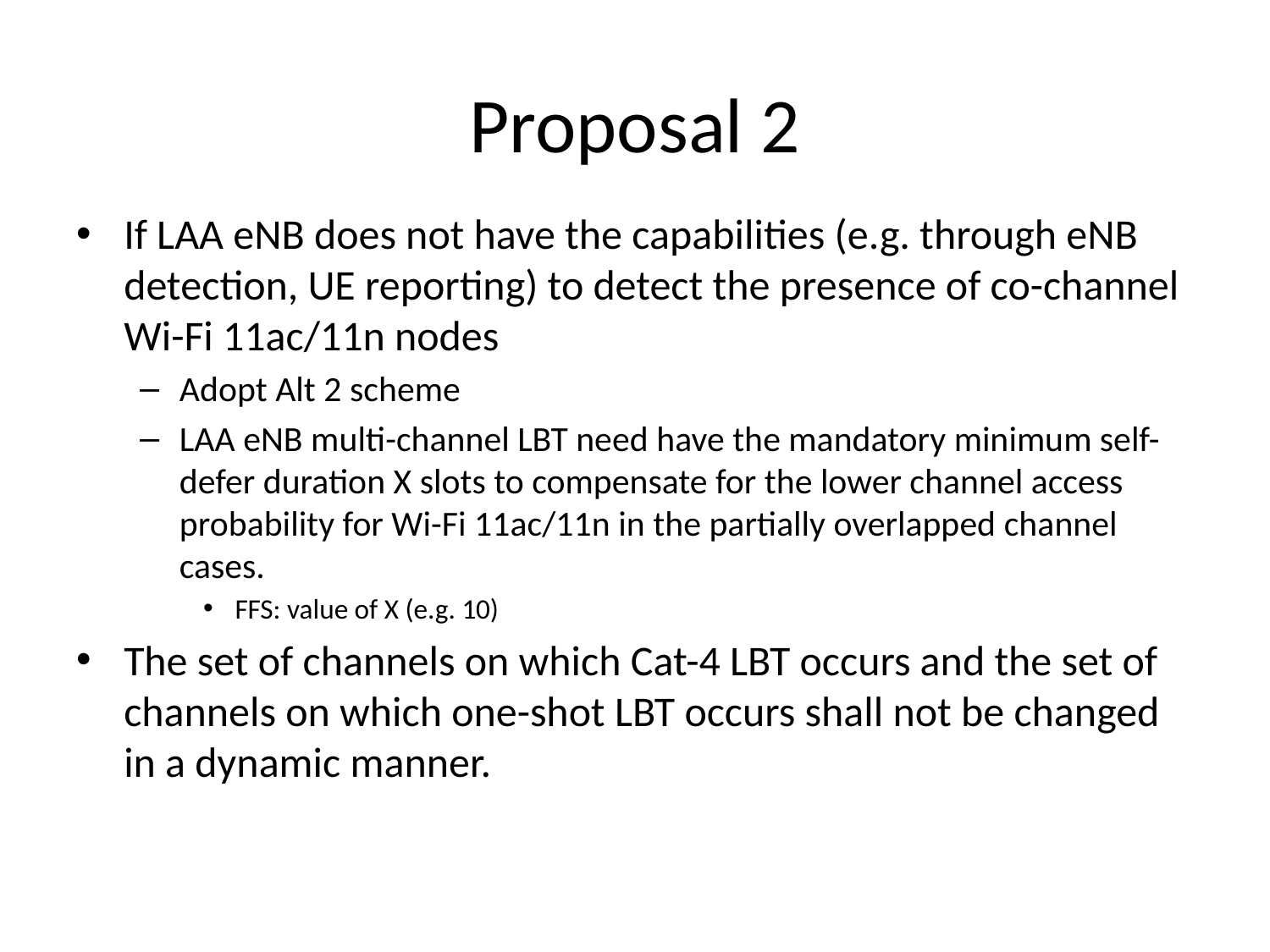

# Proposal 2
If LAA eNB does not have the capabilities (e.g. through eNB detection, UE reporting) to detect the presence of co-channel Wi-Fi 11ac/11n nodes
Adopt Alt 2 scheme
LAA eNB multi-channel LBT need have the mandatory minimum self-defer duration X slots to compensate for the lower channel access probability for Wi-Fi 11ac/11n in the partially overlapped channel cases.
FFS: value of X (e.g. 10)
The set of channels on which Cat-4 LBT occurs and the set of channels on which one-shot LBT occurs shall not be changed in a dynamic manner.